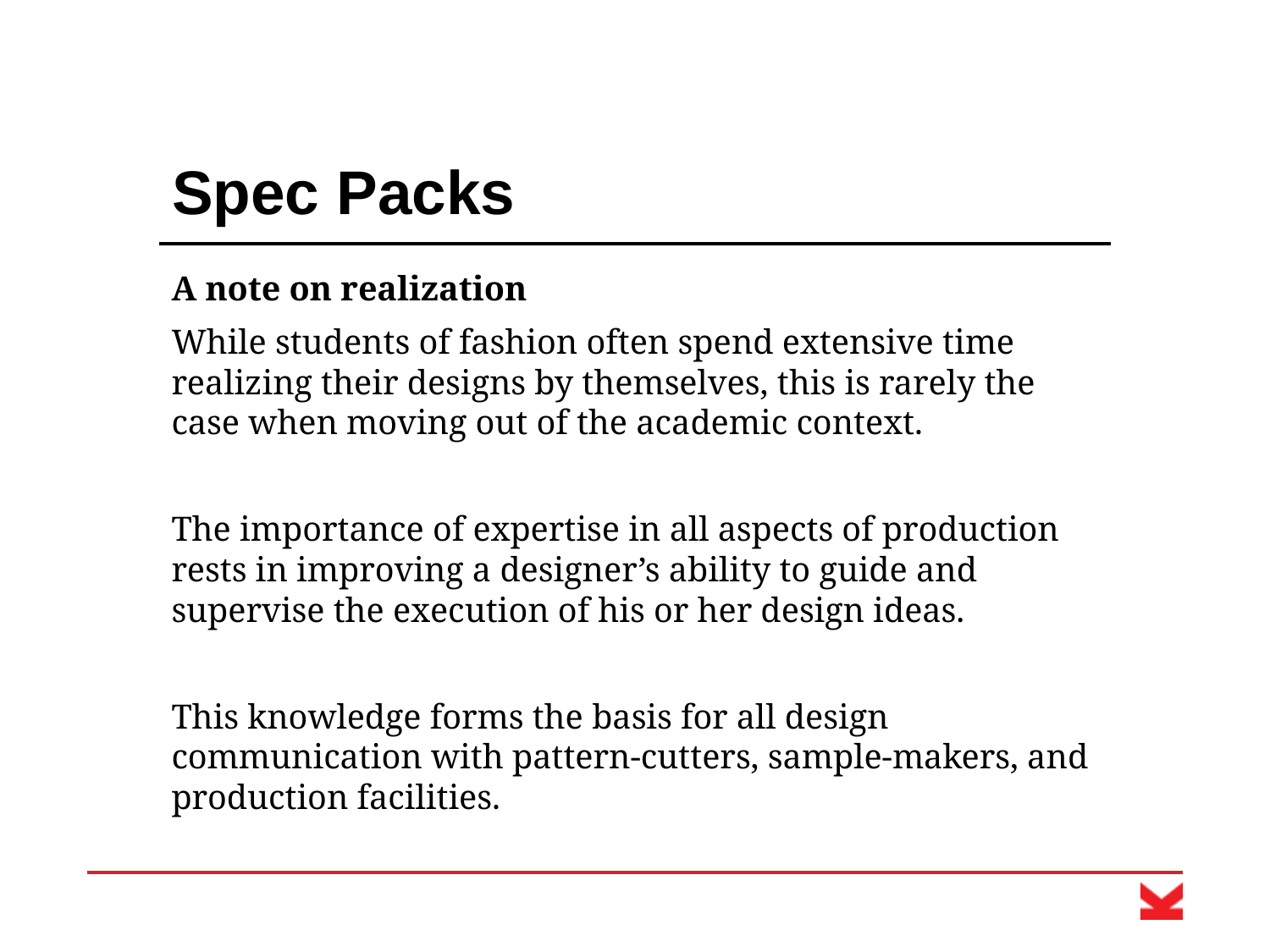

# Spec Packs
A note on realization
While students of fashion often spend extensive time realizing their designs by themselves, this is rarely the case when moving out of the academic context.

The importance of expertise in all aspects of production rests in improving a designer’s ability to guide and supervise the execution of his or her design ideas.

This knowledge forms the basis for all design communication with pattern-cutters, sample-makers, and production facilities.